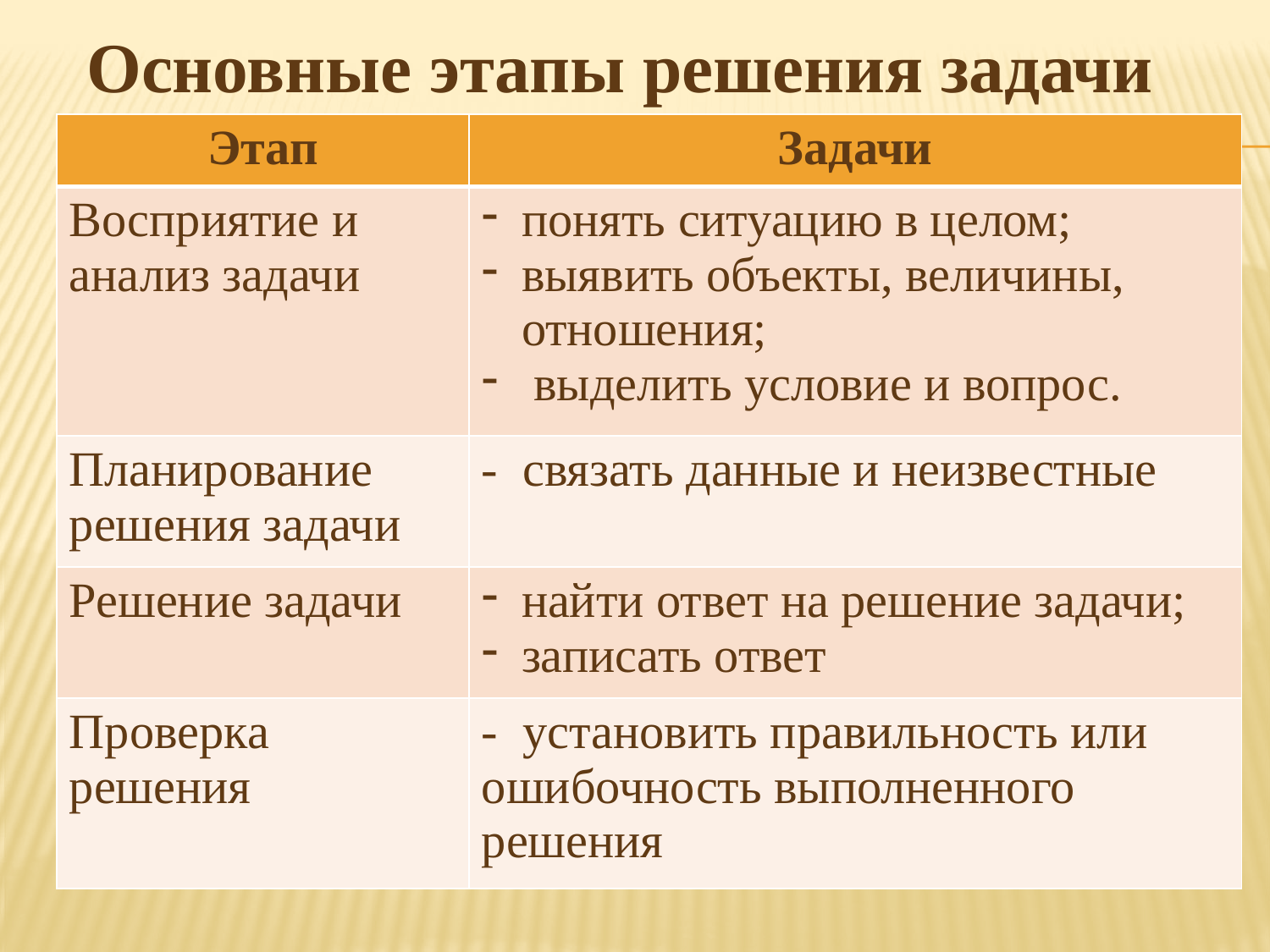

Основные этапы решения задачи
| Этап | Задачи |
| --- | --- |
| Восприятие и анализ задачи | понять ситуацию в целом; выявить объекты, величины, отношения; выделить условие и вопрос. |
| Планирование решения задачи | - связать данные и неизвестные |
| Решение задачи | найти ответ на решение задачи; записать ответ |
| Проверка решения | - установить правильность или ошибочность выполненного решения |